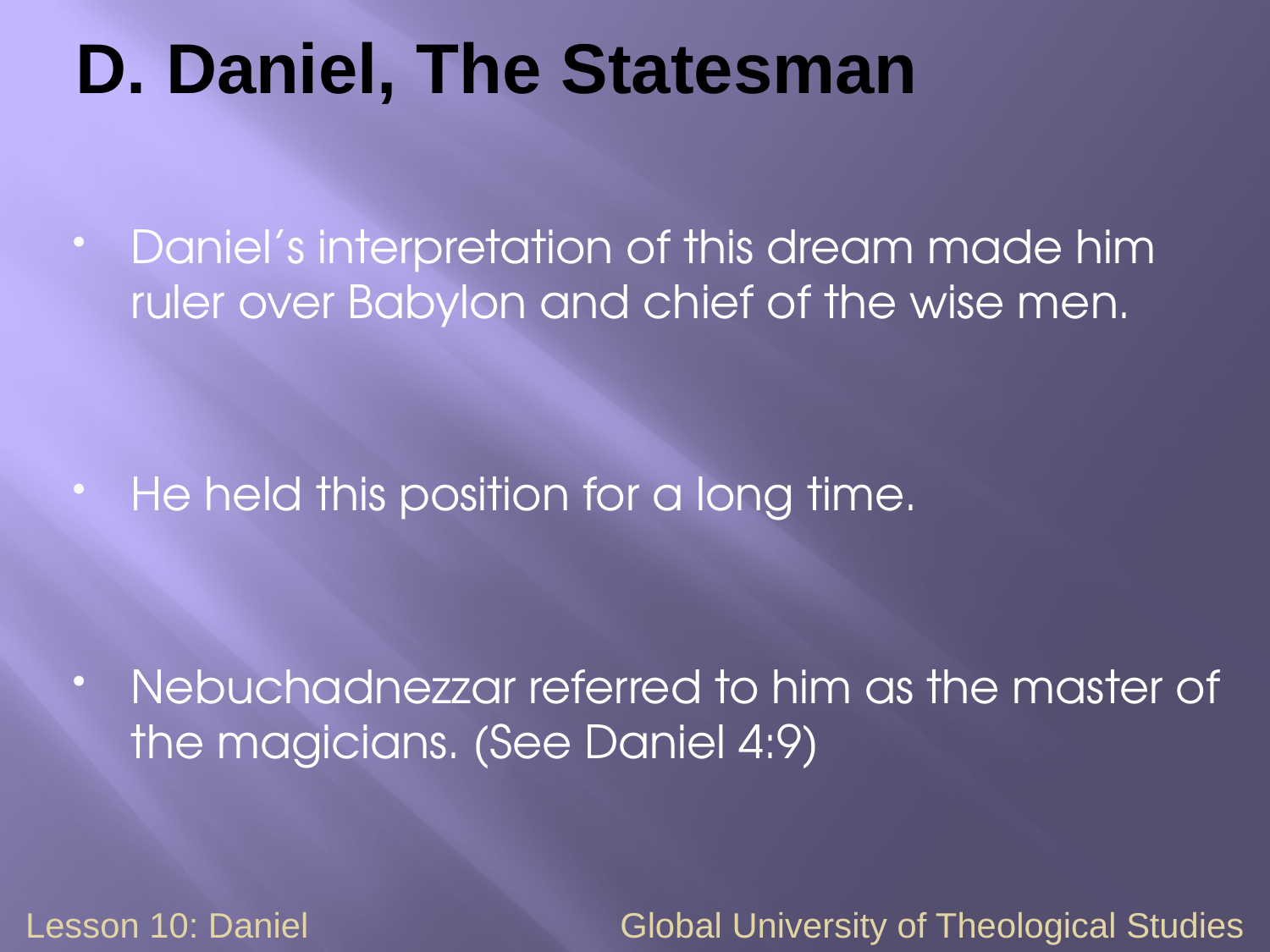

# D. Daniel, The Statesman
Daniel’s interpretation of this dream made him  ruler over Babylon and chief of the wise men.

He held this position for a long time.

Nebuchadnezzar referred to him as the master of the magicians. (See Daniel 4:9)
Lesson 10: Daniel                                Global University of Theological Studies